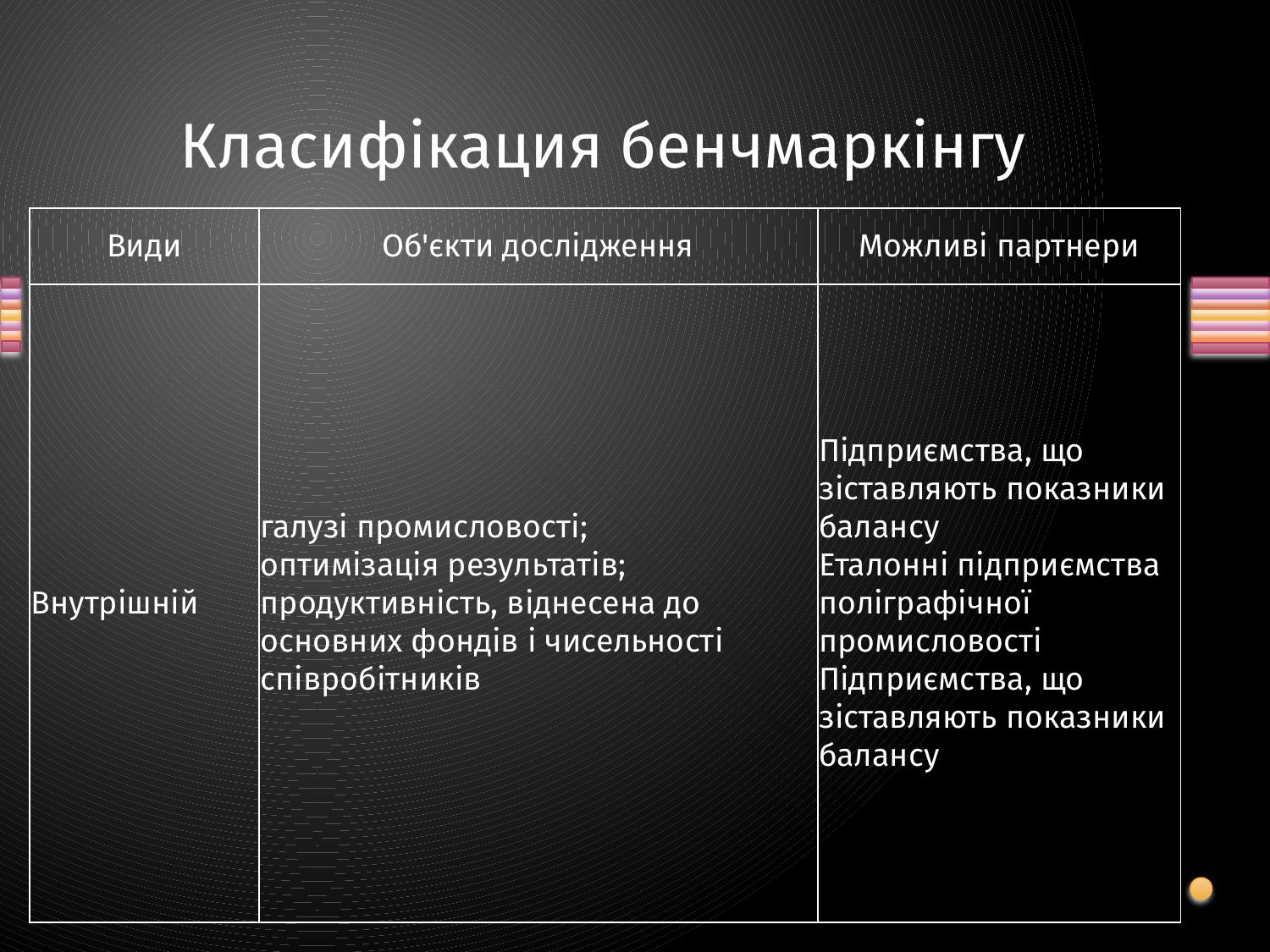

# Класифікация бенчмаркінгу
| Види | Об'єкти дослідження | Можливі партнери |
| --- | --- | --- |
| Внутрішній | галузі промисловості; оптимізація результатів; продуктивність, віднесена до основних фондів і чисельності співробітників | Підприємства, що зіставляють показники балансу Еталонні підприємства поліграфічної промисловості Підприємства, що зіставляють показники балансу |